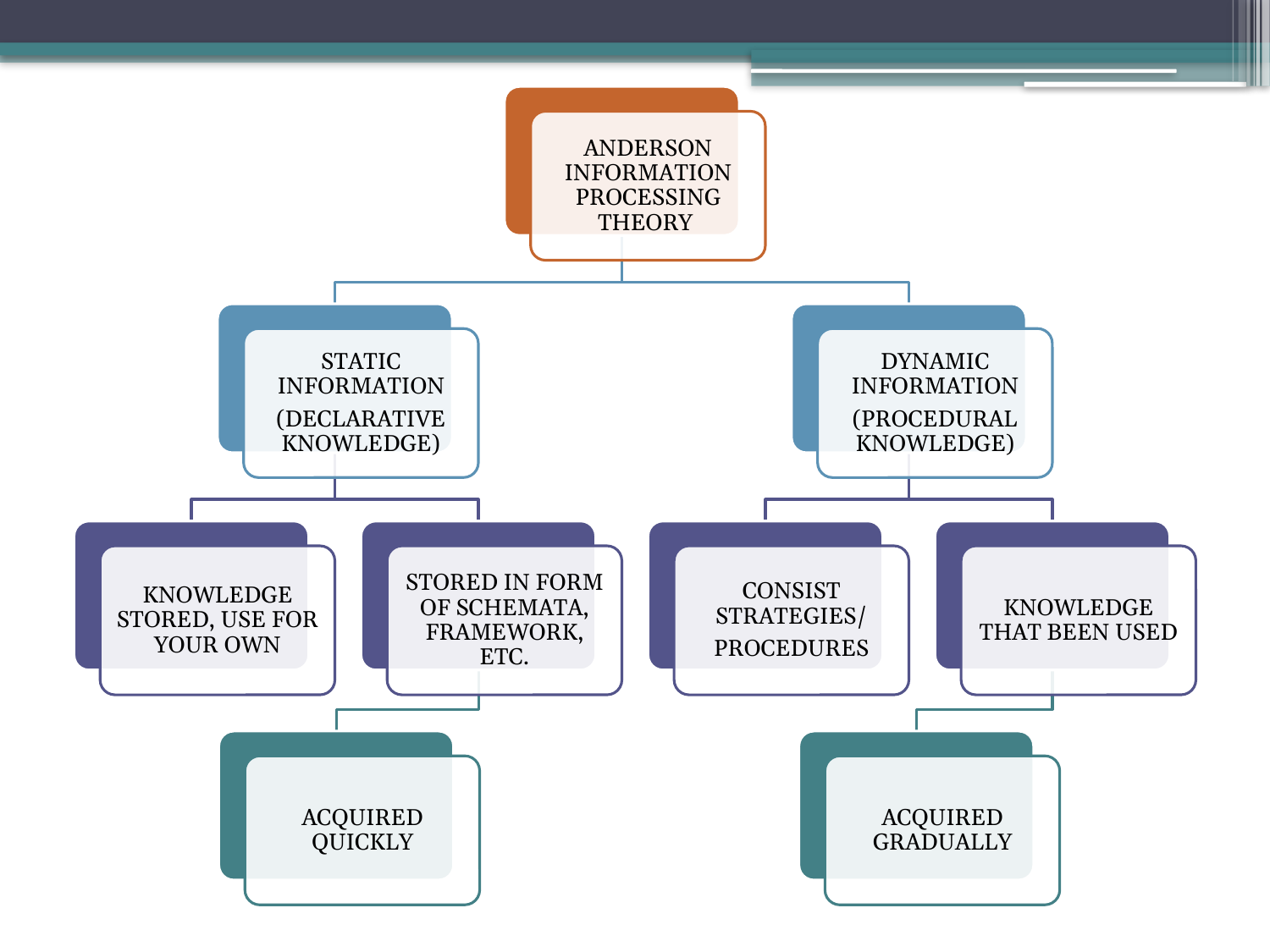

ANDERSON INFORMATION PROCESSING THEORY
STATIC INFORMATION
(DECLARATIVE KNOWLEDGE)
KNOWLEDGE STORED, USE FOR YOUR OWN
STORED IN FORM OF SCHEMATA, FRAMEWORK, ETC.
ACQUIRED QUICKLY
DYNAMIC INFORMATION
(PROCEDURAL KNOWLEDGE)
CONSIST STRATEGIES/
PROCEDURES
KNOWLEDGE THAT BEEN USED
ACQUIRED GRADUALLY